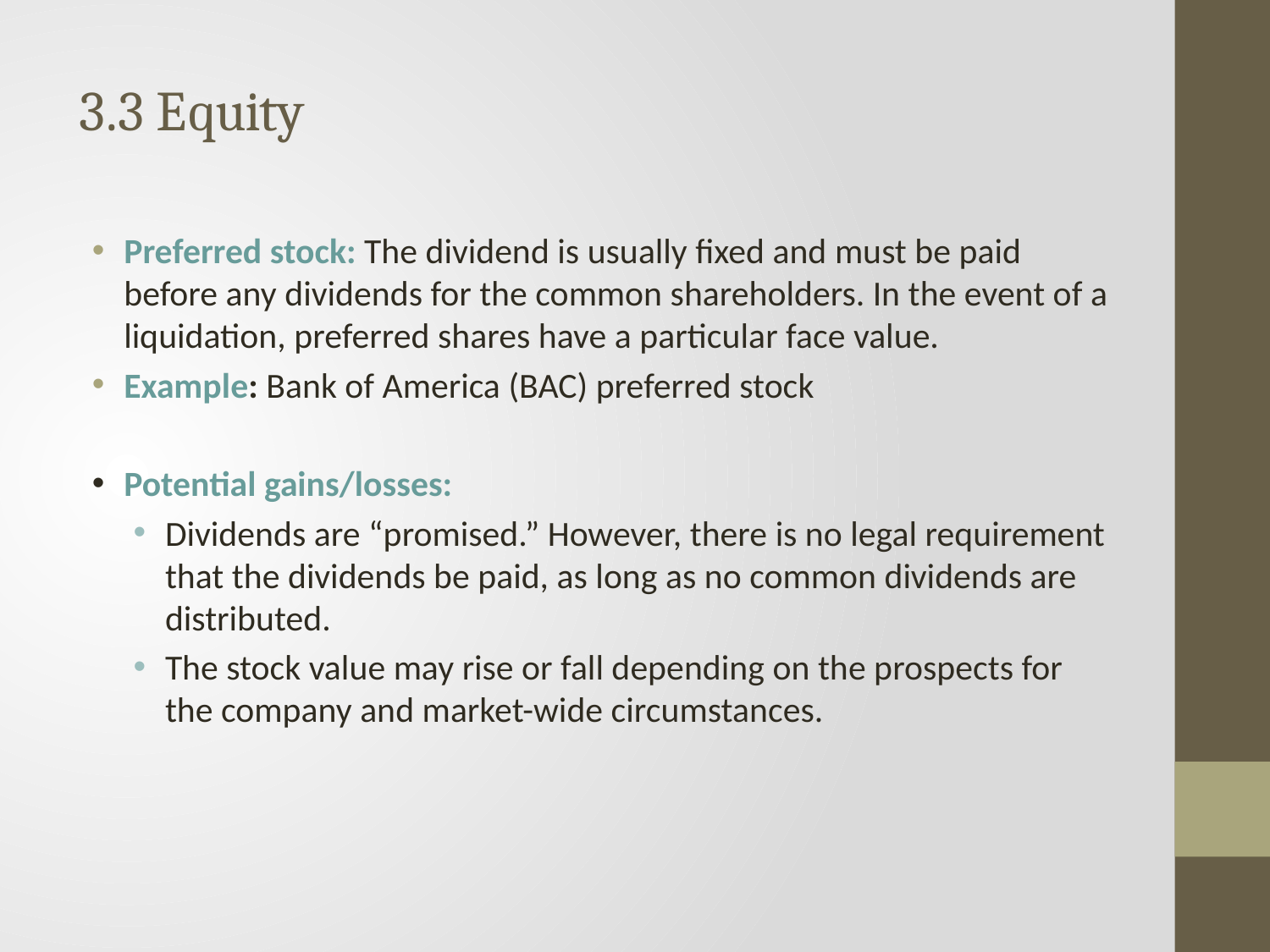

# 3.3 Equity
Preferred stock: The dividend is usually fixed and must be paid before any dividends for the common shareholders. In the event of a liquidation, preferred shares have a particular face value.
Example: Bank of America (BAC) preferred stock

Potential gains/losses:
Dividends are “promised.” However, there is no legal requirement that the dividends be paid, as long as no common dividends are distributed.
The stock value may rise or fall depending on the prospects for the company and market-wide circumstances.